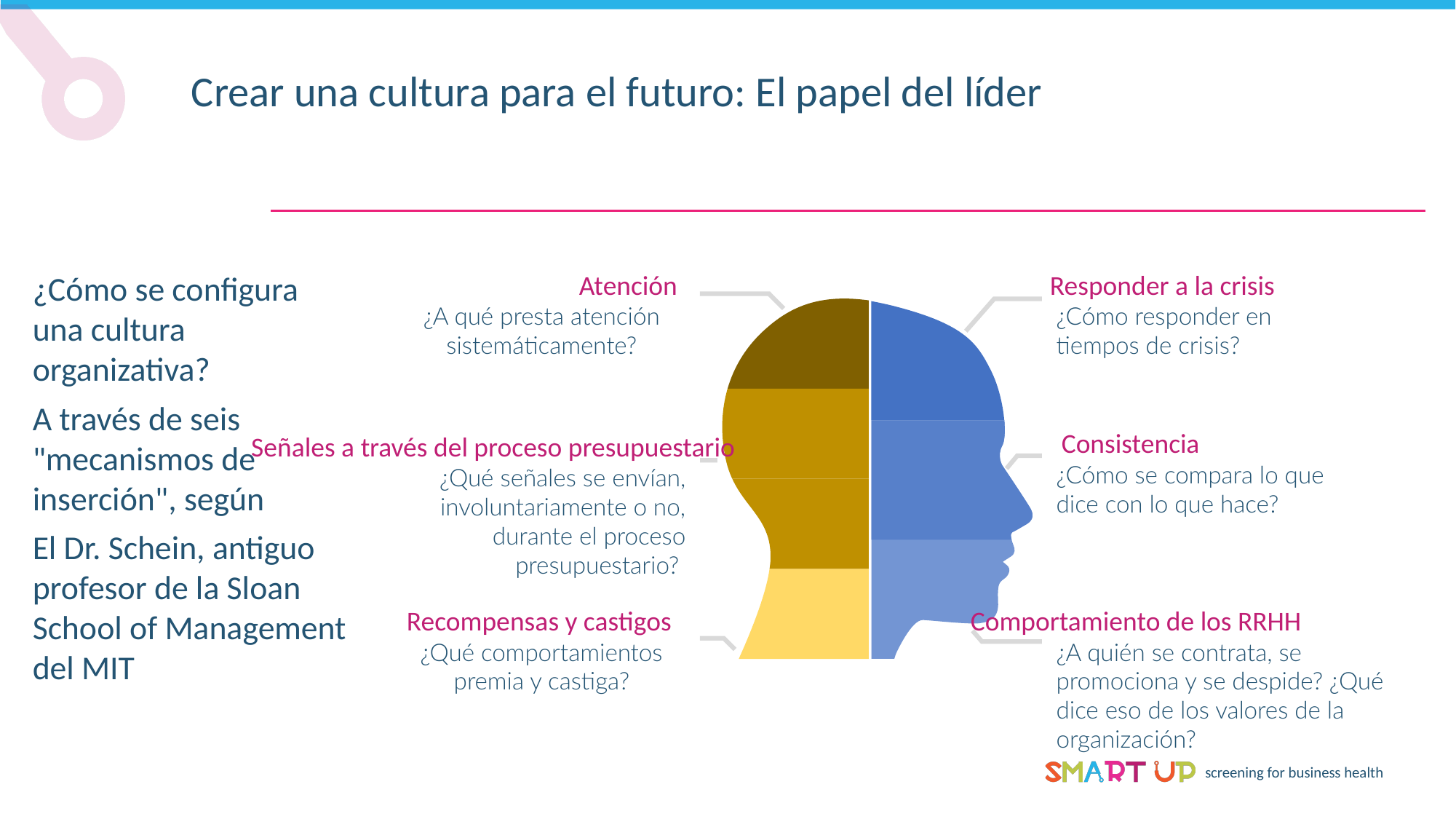

Crear una cultura para el futuro: El papel del líder
Atención
Responder a la crisis
¿Cómo se configura una cultura organizativa?
A través de seis "mecanismos de inserción", según
El Dr. Schein, antiguo profesor de la Sloan School of Management del MIT

¿A qué presta atención sistemáticamente?
¿Cómo responder en tiempos de crisis?

Consistencia
Señales a través del proceso presupuestario

¿Cómo se compara lo que dice con lo que hace?

¿Qué señales se envían, involuntariamente o no, durante el proceso presupuestario?

Recompensas y castigos
Comportamiento de los RRHH

¿Qué comportamientos premia y castiga?
¿A quién se contrata, se promociona y se despide? ¿Qué dice eso de los valores de la organización?

I